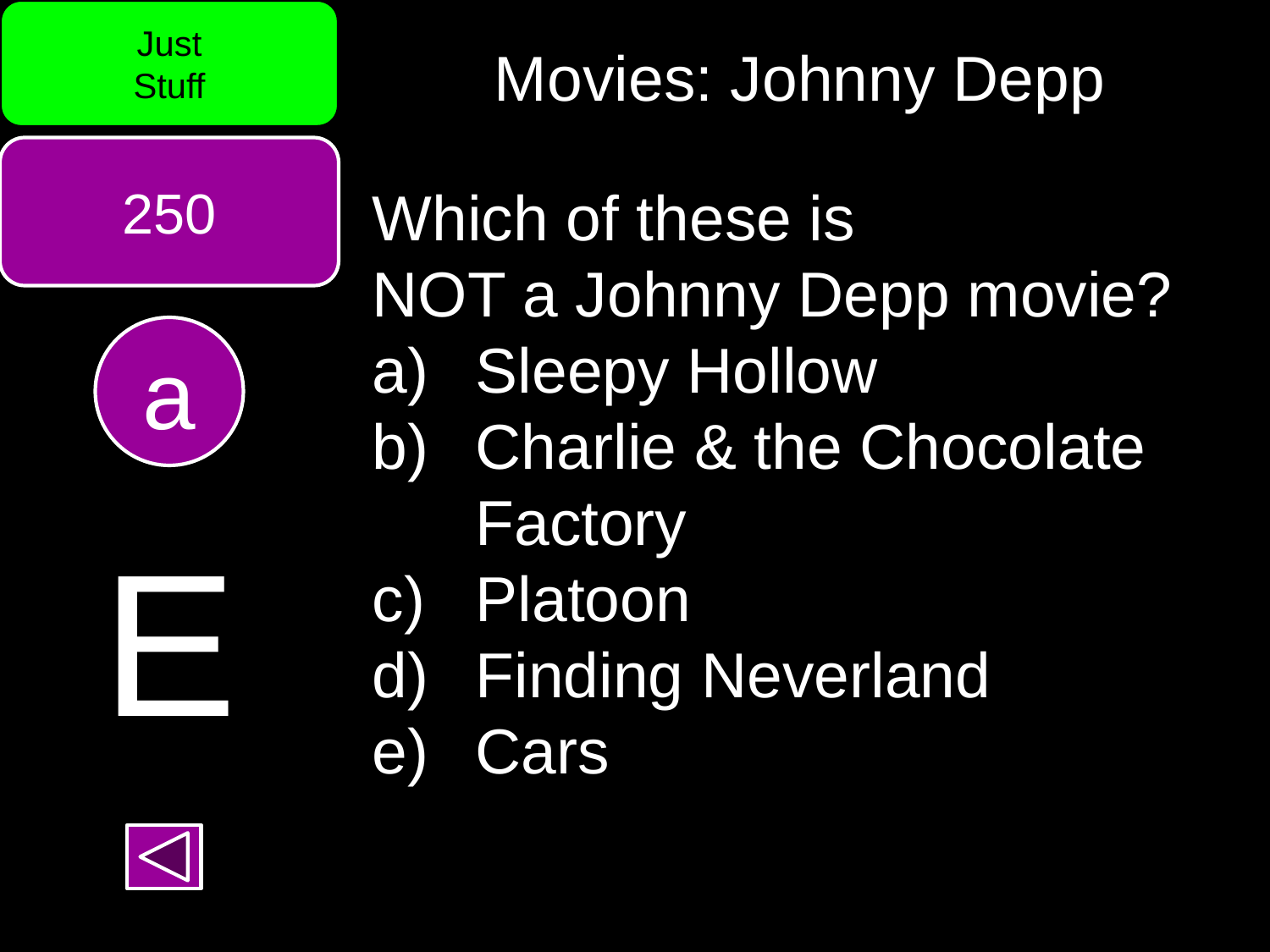

Just
Stuff
Movies: Johnny Depp
250

Which of these is
NOT a Johnny Depp movie?
Sleepy Hollow
Charlie & the Chocolate Factory
Platoon
Finding Neverland
Cars
a
E